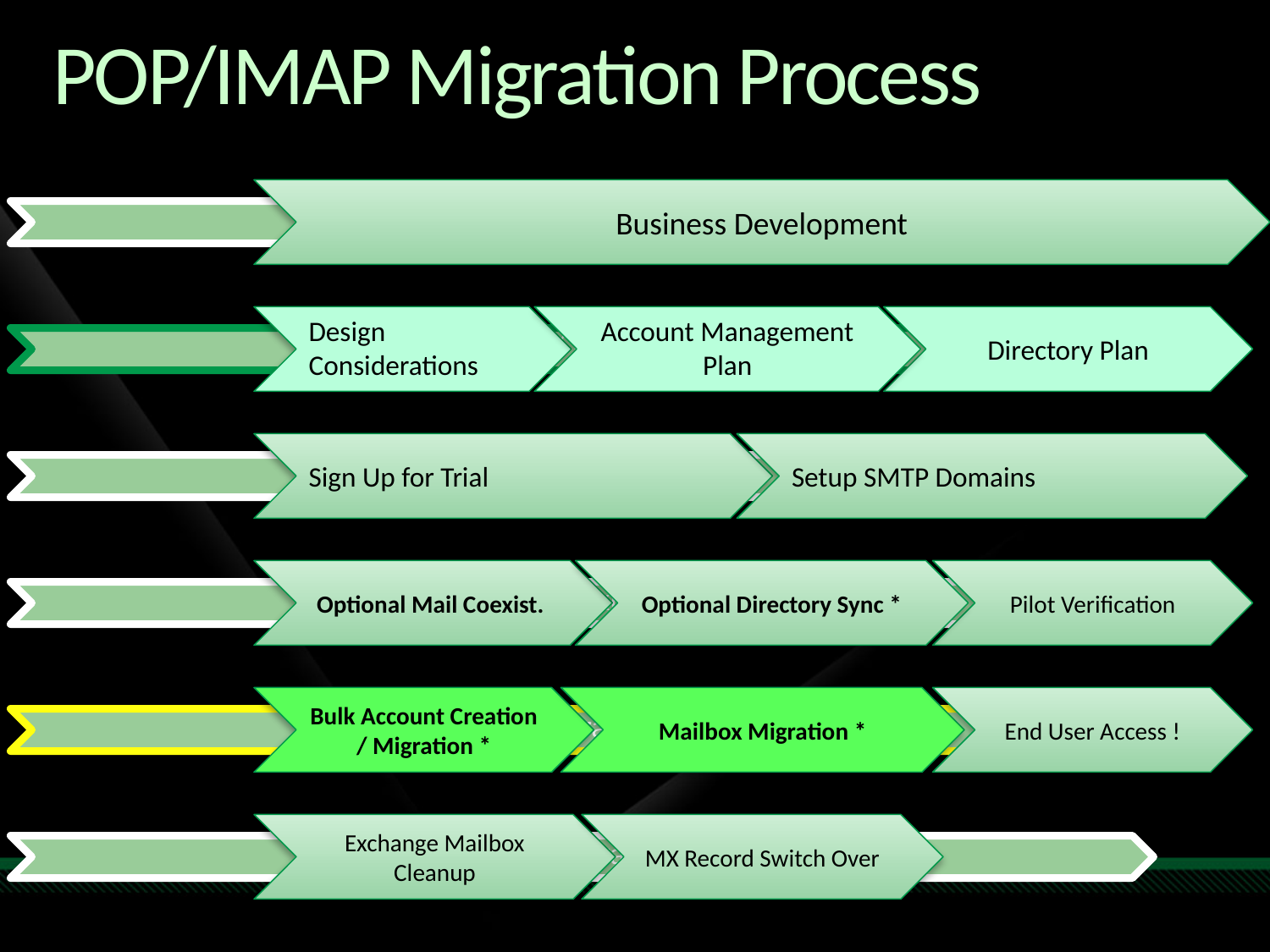

# POP/IMAP Migration Process
Envision
Business Development
Design Considerations
Plan / Prepare
Account Management Plan
Directory Plan
Build
Sign Up for Trial
Setup SMTP Domains

Optional Mail Coexist.
Optional Directory Sync *
Pilot Verification
Migrate
Bulk Account Creation / Migration *
Mailbox Migration *
End User Access !
Post Migration
Exchange Mailbox Cleanup
MX Record Switch Over